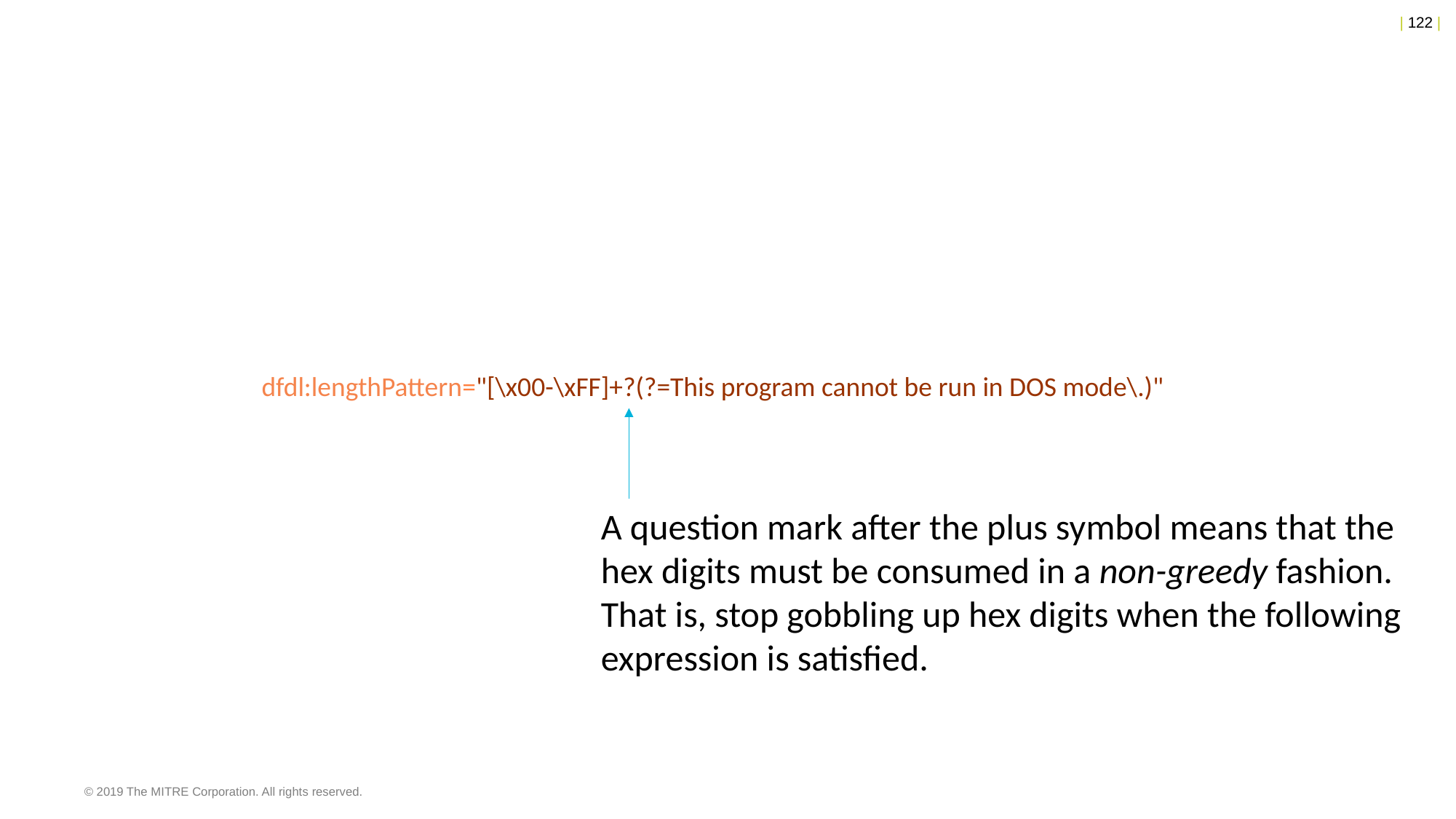

dfdl:lengthPattern="[\x00-\xFF]+?(?=This program cannot be run in DOS mode\.)"
A question mark after the plus symbol means that the hex digits must be consumed in a non-greedy fashion. That is, stop gobbling up hex digits when the following expression is satisfied.
© 2019 The MITRE Corporation. All rights reserved.